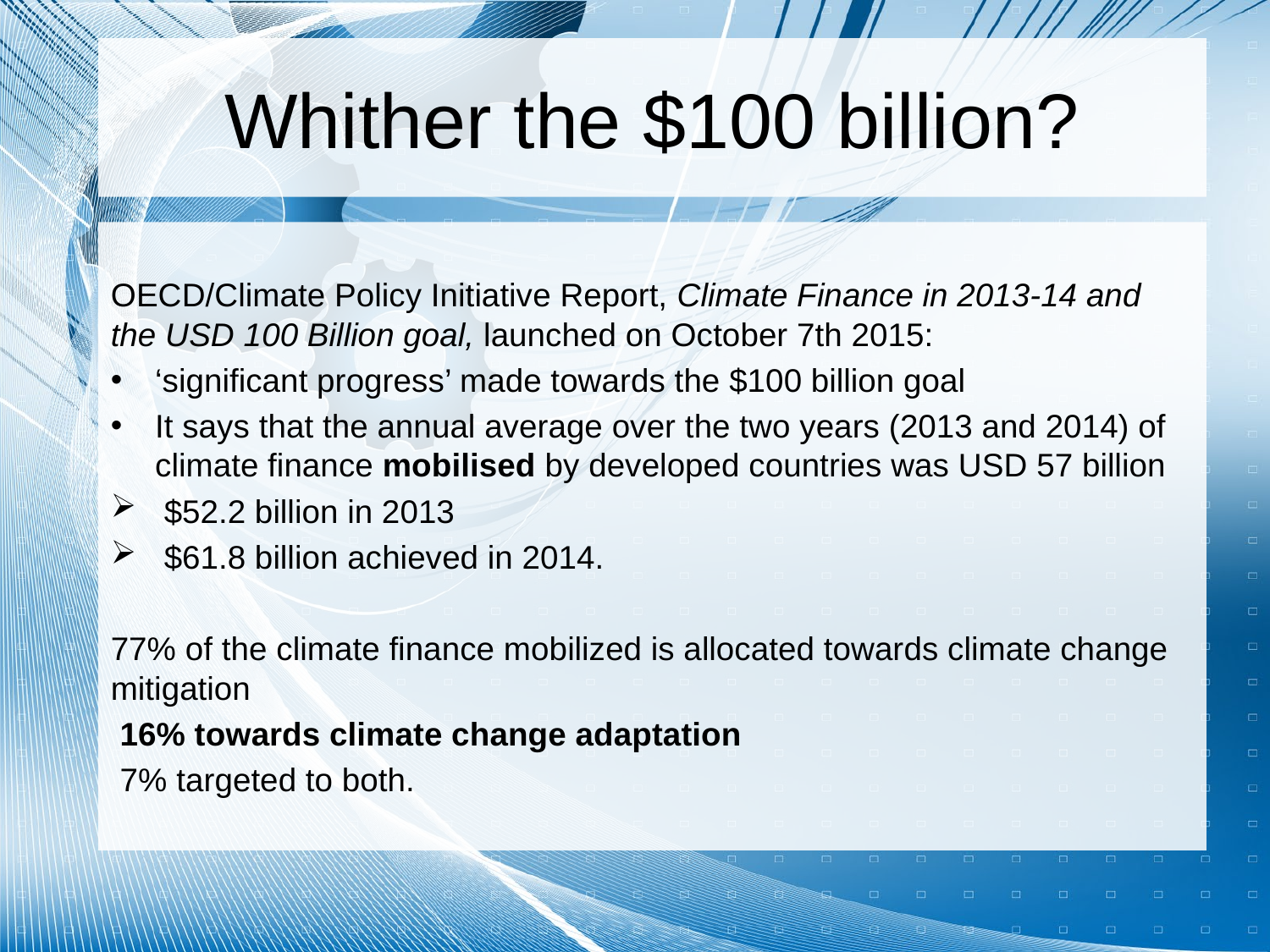

# Whither the $100 billion?

OECD/Climate Policy Initiative Report, Climate Finance in 2013-14 and the USD 100 Billion goal, launched on October 7th 2015:
‘significant progress’ made towards the $100 billion goal
It says that the annual average over the two years (2013 and 2014) of climate finance mobilised by developed countries was USD 57 billion
 $52.2 billion in 2013
 $61.8 billion achieved in 2014.

77% of the climate finance mobilized is allocated towards climate change mitigation
 16% towards climate change adaptation
 7% targeted to both.